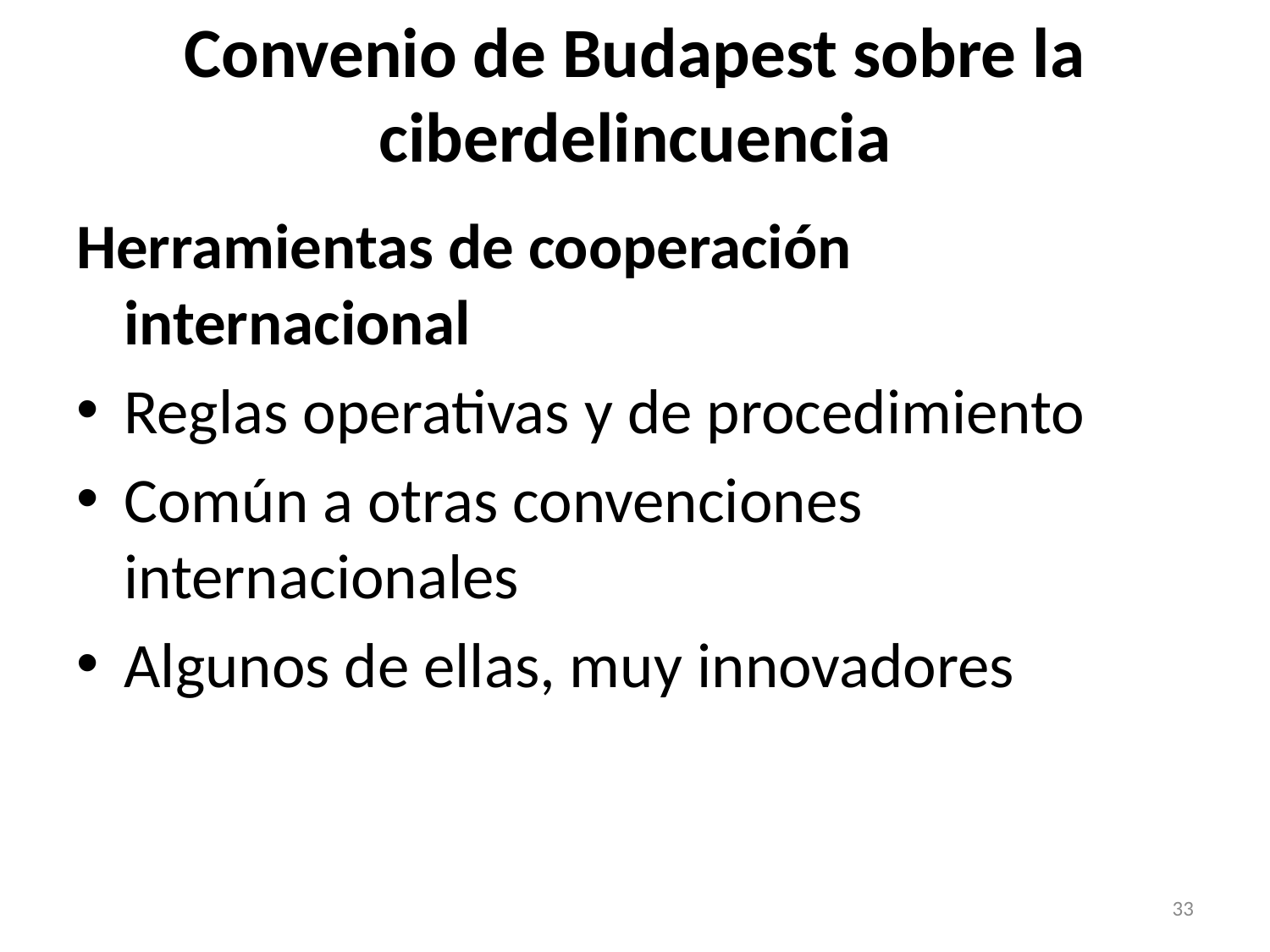

# Convenio de Budapest sobre la ciberdelincuencia
Herramientas de cooperación internacional
Reglas operativas y de procedimiento
Común a otras convenciones internacionales
Algunos de ellas, muy innovadores
33